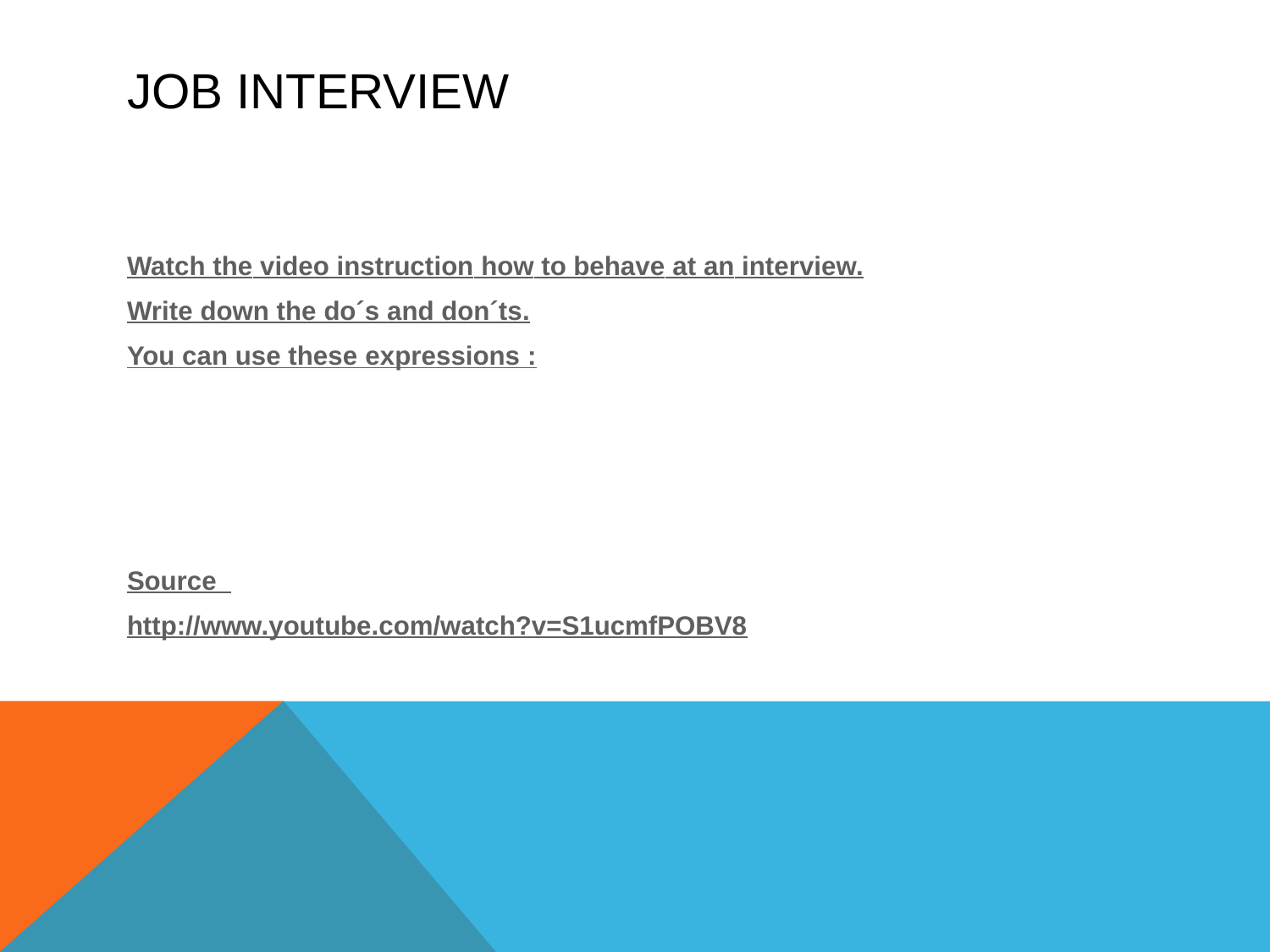

# Job Interview

Watch the video instruction how to behave at an interview.
Write down the do´s and don´ts.
You can use these expressions :

Source
http://www.youtube.com/watch?v=S1ucmfPOBV8